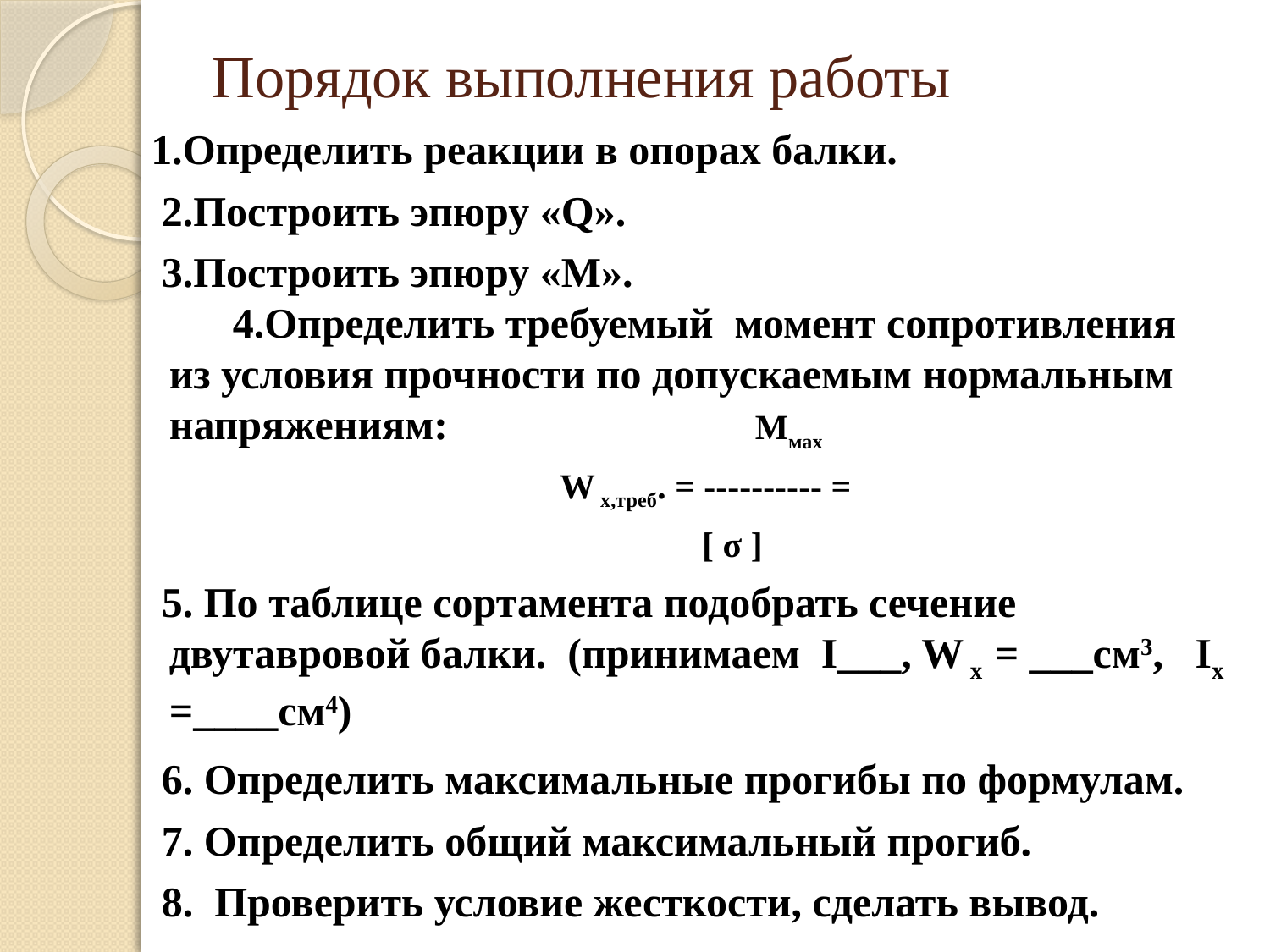

# Порядок выполнения работы
  1.Определить реакции в опорах балки.
   2.Построить эпюру «Q».
   3.Построить эпюру «М».                                                               4.Определить требуемый  момент сопротивления из условия прочности по допускаемым нормальным напряжениям:                             Ммах
      W х,треб. = ---------- =
               [ σ ]
   5. По таблице сортамента подобрать сечение двутавровой балки.  (принимаем  I___, W х  = ___см3,   Iх =____см4)
   6. Определить максимальные прогибы по формулам.
   7. Определить общий максимальный прогиб.
   8.  Проверить условие жесткости, сделать вывод.